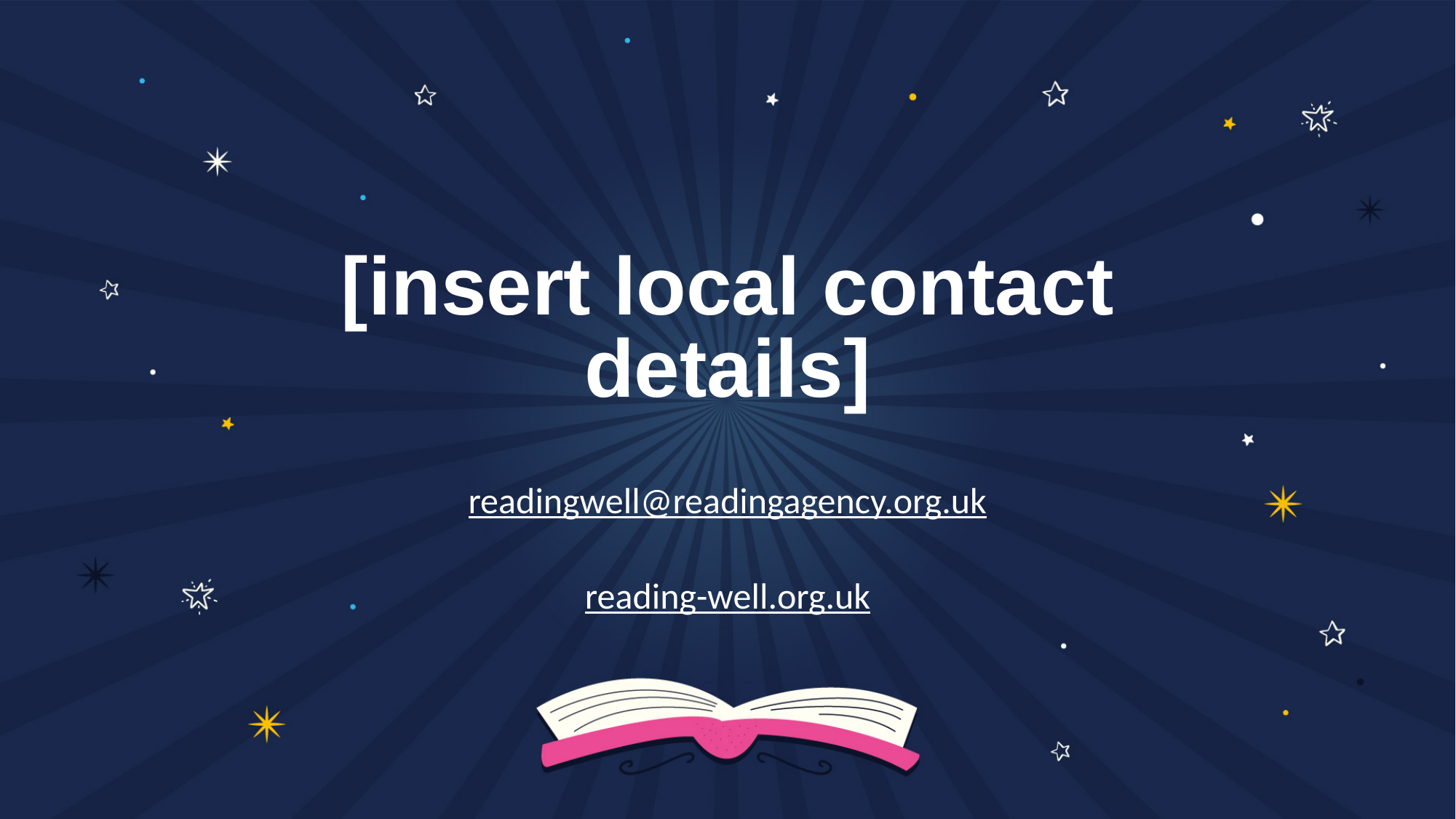

# [insert local contact details]

readingwell@readingagency.org.uk

reading-well.org.uk